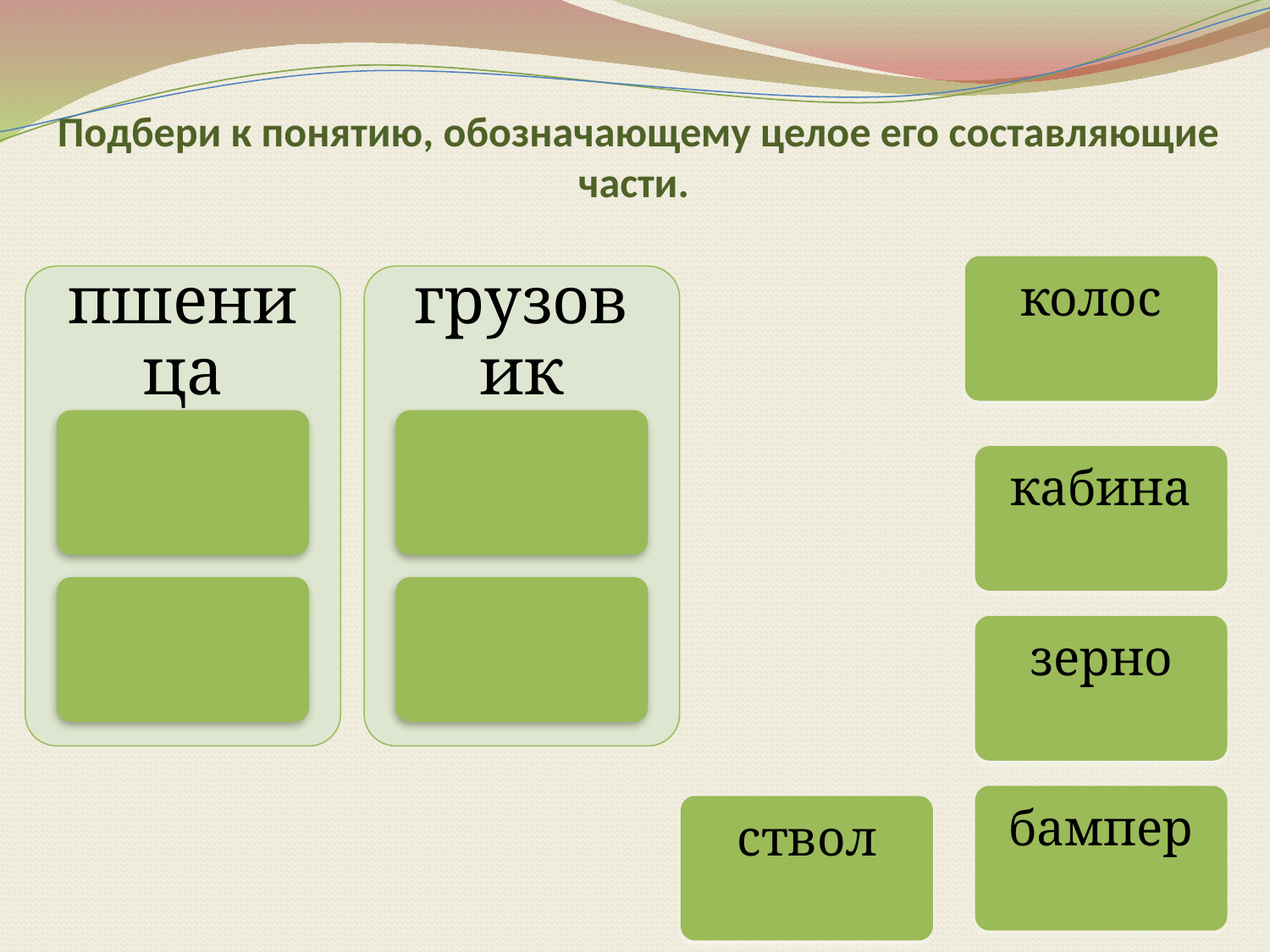

# Подбери к понятию, обозначающему целое его составляющие части.
колос

пшеница

грузовик

кабина

зерно

бампер

ствол